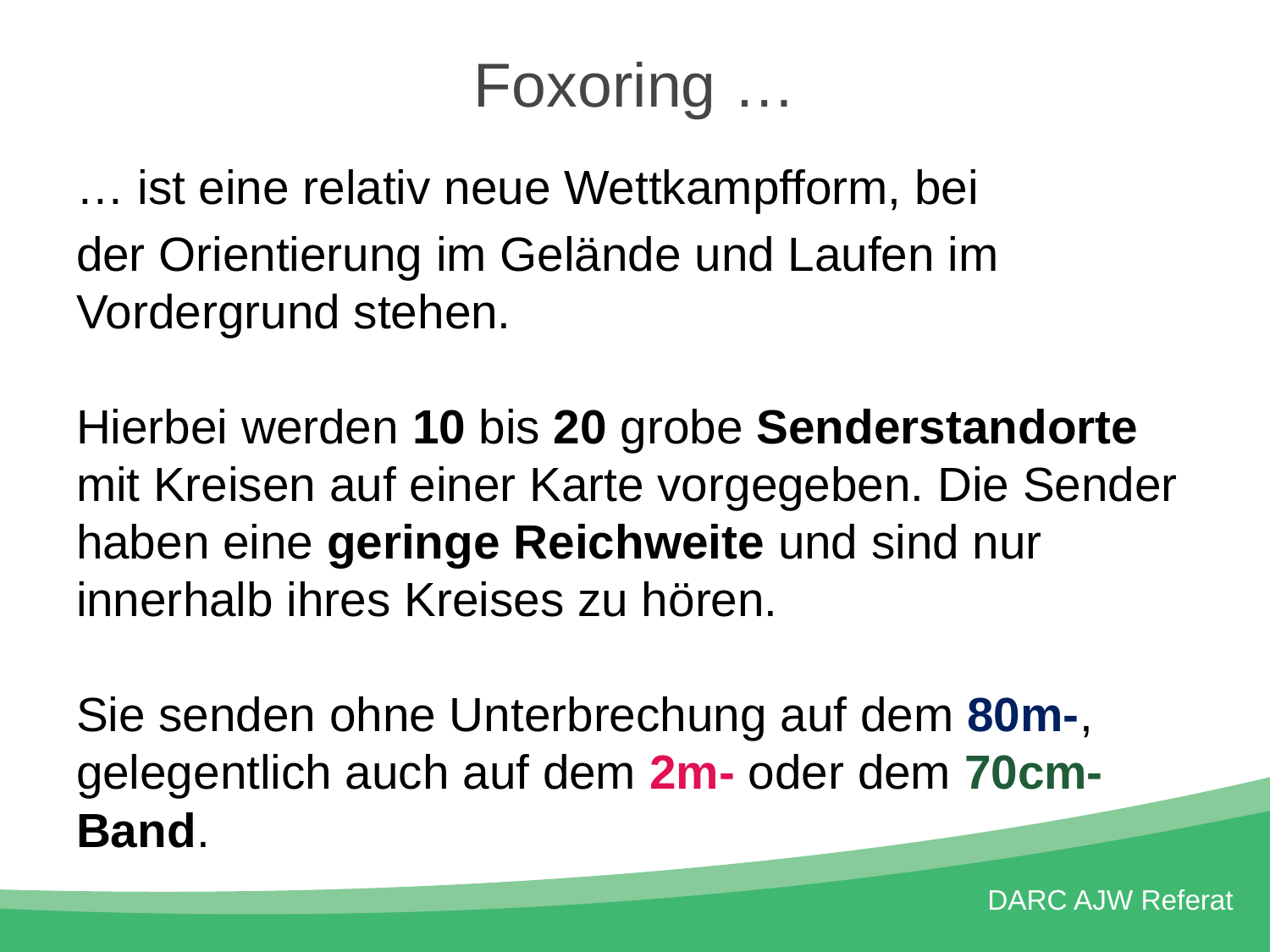

# Foxoring …
… ist eine relativ neue Wettkampfform, bei
der Orientierung im Gelände und Laufen im Vordergrund stehen.
Hierbei werden 10 bis 20 grobe Senderstandorte mit Kreisen auf einer Karte vorgegeben. Die Sender haben eine geringe Reichweite und sind nur innerhalb ihres Kreises zu hören.
Sie senden ohne Unterbrechung auf dem 80m-, gelegentlich auch auf dem 2m- oder dem 70cm-Band.